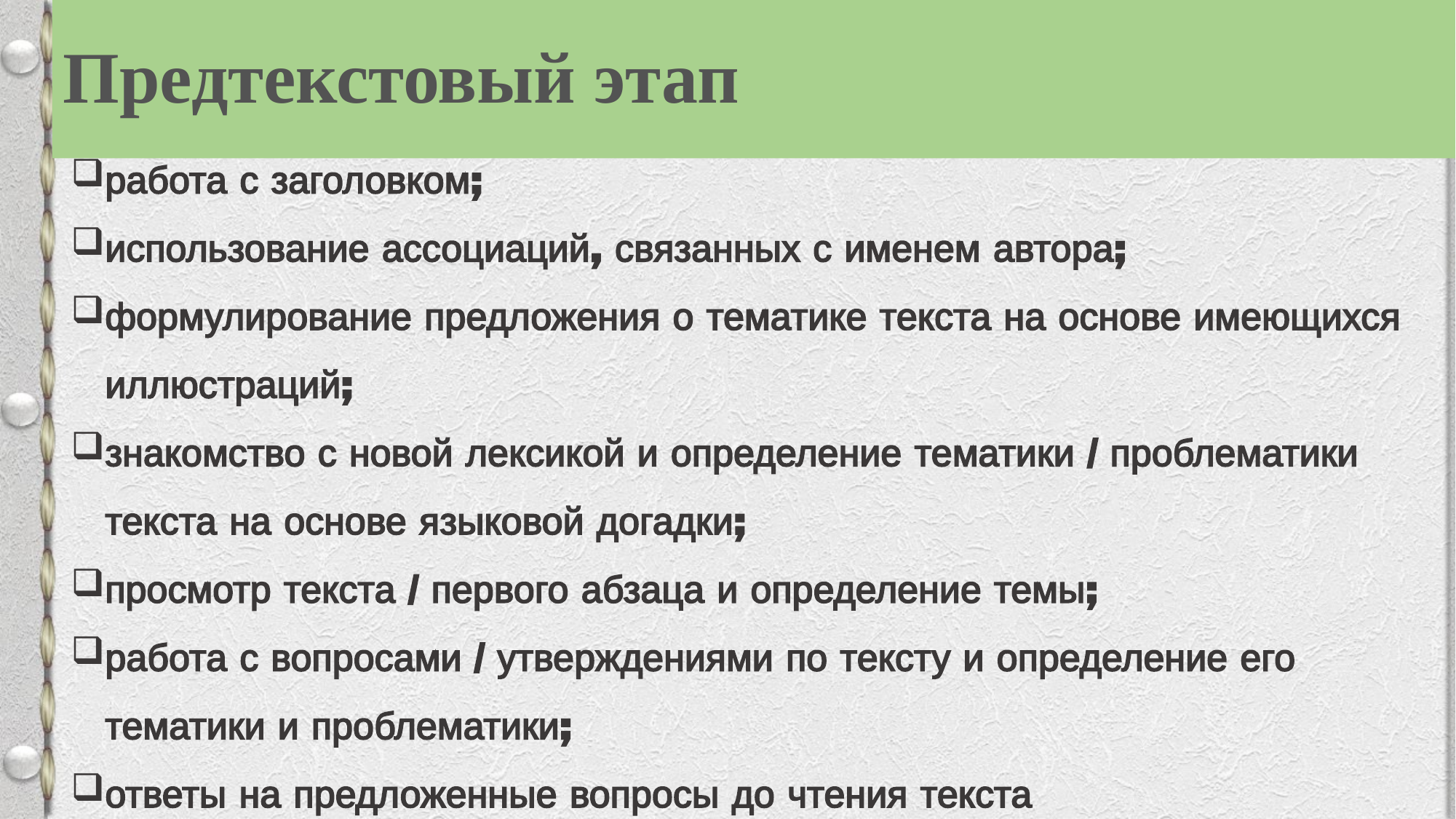

# Предтекстовый этап
работа с заголовком;
использование ассоциаций, связанных с именем автора;
формулирование предложения о тематике текста на основе имеющихся иллюстраций;
знакомство с новой лексикой и определение тематики / проблематики текста на основе языковой догадки;
просмотр текста / первого абзаца и определение темы;
работа с вопросами / утверждениями по тексту и определение его тематики и проблематики;
ответы на предложенные вопросы до чтения текста